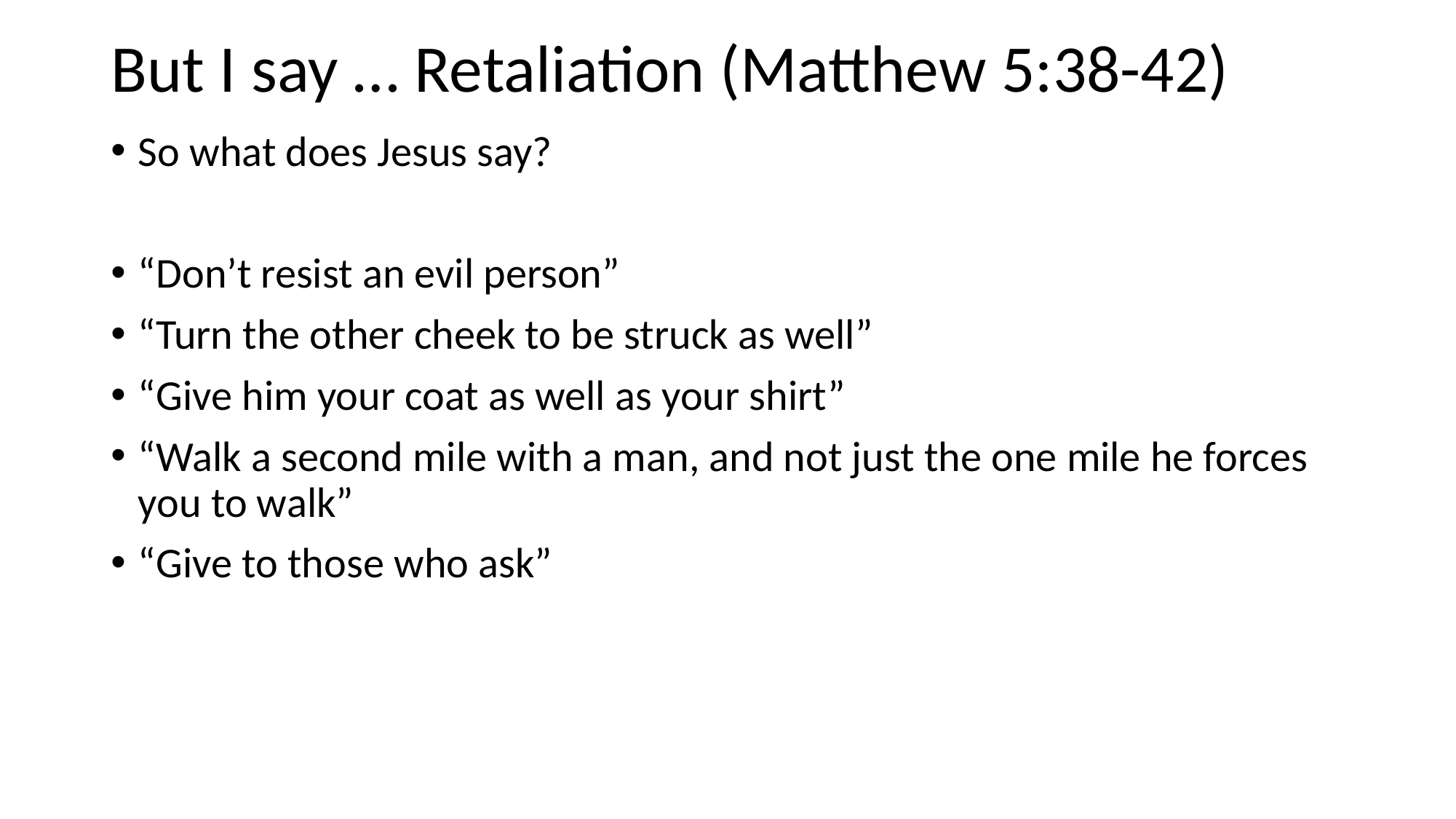

# But I say … Retaliation (Matthew 5:38-42)
So what does Jesus say?

“Don’t resist an evil person”
“Turn the other cheek to be struck as well”
“Give him your coat as well as your shirt”
“Walk a second mile with a man, and not just the one mile he forces you to walk”
“Give to those who ask”